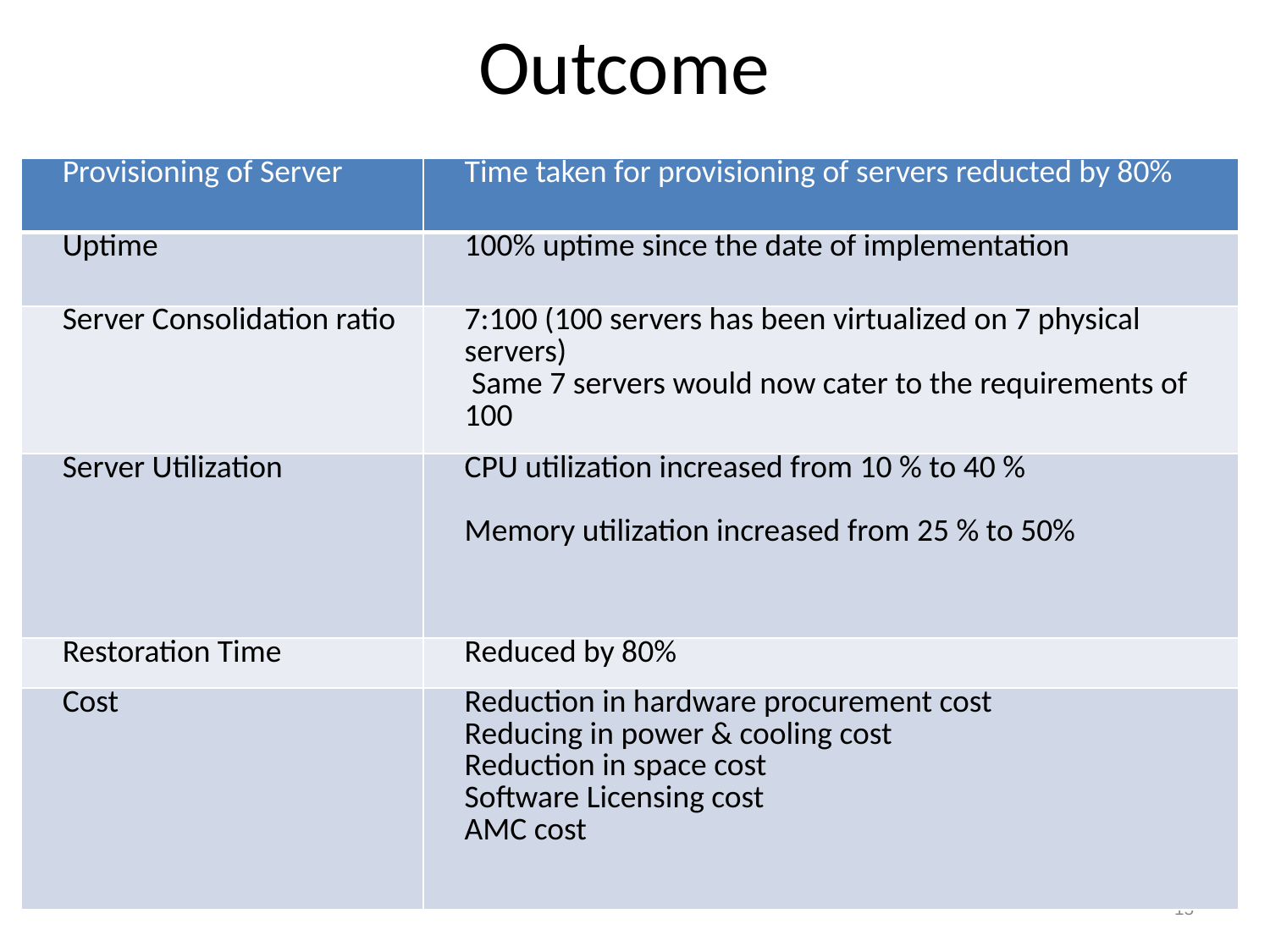

# Outcome
| Provisioning of Server | Time taken for provisioning of servers reducted by 80% |
| --- | --- |
| Uptime | 100% uptime since the date of implementation |
| Server Consolidation ratio | 7:100 (100 servers has been virtualized on 7 physical servers) Same 7 servers would now cater to the requirements of 100 |
| Server Utilization | CPU utilization increased from 10 % to 40 % Memory utilization increased from 25 % to 50% |
| Restoration Time | Reduced by 80% |
| Cost | Reduction in hardware procurement cost Reducing in power & cooling cost Reduction in space cost Software Licensing cost AMC cost |

15